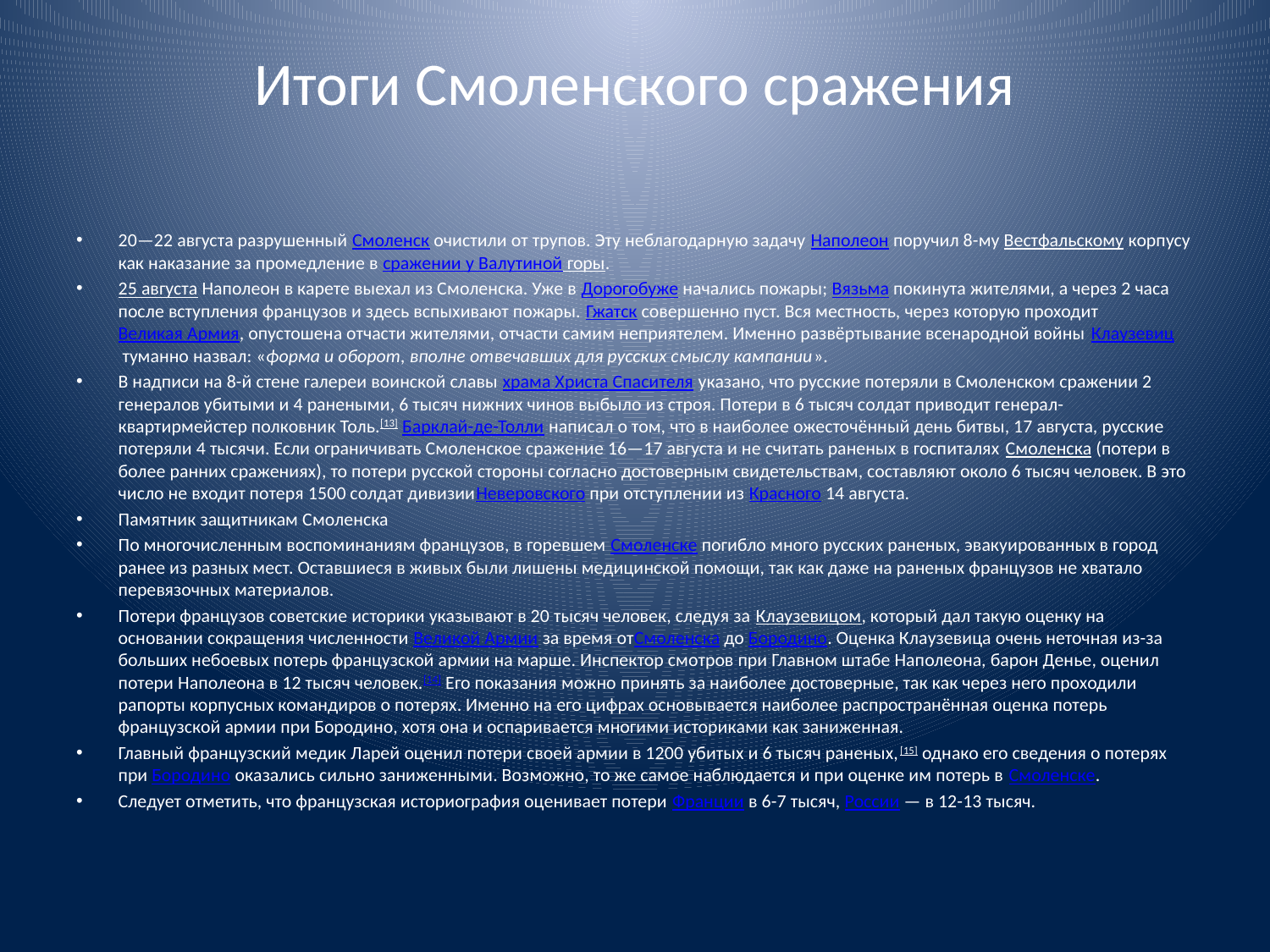

# Итоги Смоленского сражения
20—22 августа разрушенный Смоленск очистили от трупов. Эту неблагодарную задачу Наполеон поручил 8-му Вестфальскому корпусу как наказание за промедление в сражении у Валутиной горы.
25 августа Наполеон в карете выехал из Смоленска. Уже в Дорогобуже начались пожары; Вязьма покинута жителями, а через 2 часа после вступления французов и здесь вспыхивают пожары. Гжатск совершенно пуст. Вся местность, через которую проходит Великая Армия, опустошена отчасти жителями, отчасти самим неприятелем. Именно развёртывание всенародной войны Клаузевиц туманно назвал: «форма и оборот, вполне отвечавших для русских смыслу кампании».
В надписи на 8-й стене галереи воинской славы храма Христа Спасителя указано, что русские потеряли в Смоленском сражении 2 генералов убитыми и 4 ранеными, 6 тысяч нижних чинов выбыло из строя. Потери в 6 тысяч солдат приводит генерал-квартирмейстер полковник Толь.[13] Барклай-де-Толли написал о том, что в наиболее ожесточённый день битвы, 17 августа, русские потеряли 4 тысячи. Если ограничивать Смоленское сражение 16—17 августа и не считать раненых в госпиталях Смоленска (потери в более ранних сражениях), то потери русской стороны согласно достоверным свидетельствам, составляют около 6 тысяч человек. В это число не входит потеря 1500 солдат дивизииНеверовского при отступлении из Красного 14 августа.
Памятник защитникам Смоленска
По многочисленным воспоминаниям французов, в горевшем Смоленске погибло много русских раненых, эвакуированных в город ранее из разных мест. Оставшиеся в живых были лишены медицинской помощи, так как даже на раненых французов не хватало перевязочных материалов.
Потери французов советские историки указывают в 20 тысяч человек, следуя за Клаузевицом, который дал такую оценку на основании сокращения численности Великой Армии за время отСмоленска до Бородино. Оценка Клаузевица очень неточная из-за больших небоевых потерь французской армии на марше. Инспектор смотров при Главном штабе Наполеона, барон Денье, оценил потери Наполеона в 12 тысяч человек.[14] Его показания можно принять за наиболее достоверные, так как через него проходили рапорты корпусных командиров о потерях. Именно на его цифрах основывается наиболее распространённая оценка потерь французской армии при Бородино, хотя она и оспаривается многими историками как заниженная.
Главный французский медик Ларей оценил потери своей армии в 1200 убитых и 6 тысяч раненых,[15] однако его сведения о потерях при Бородино оказались сильно заниженными. Возможно, то же самое наблюдается и при оценке им потерь в Смоленске.
Следует отметить, что французская историография оценивает потери Франции в 6-7 тысяч, России — в 12-13 тысяч.